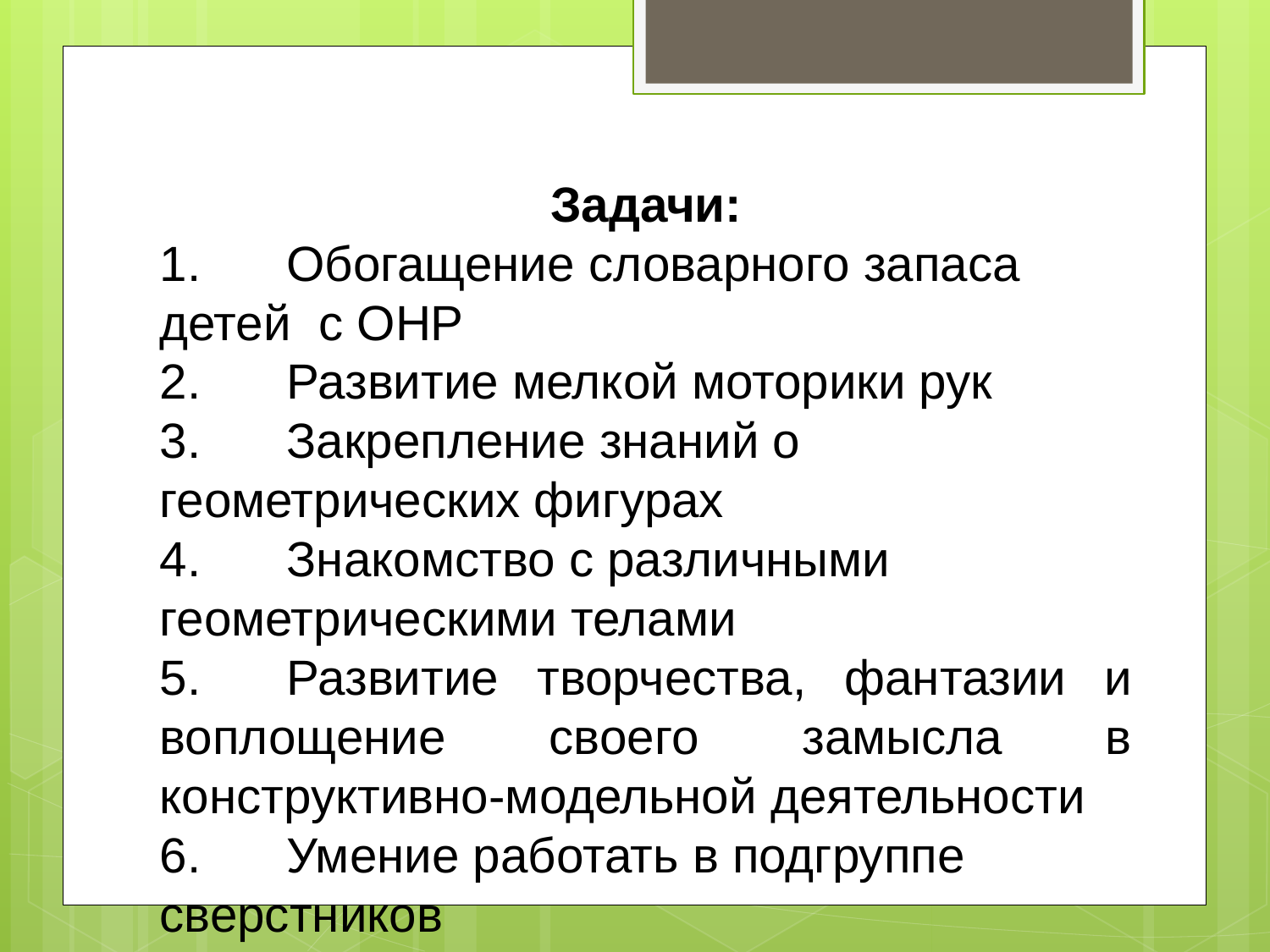

Задачи:
1.	Обогащение словарного запаса детей  с ОНР
2.	Развитие мелкой моторики рук
3.	Закрепление знаний о геометрических фигурах
4.	Знакомство с различными геометрическими телами
5.	Развитие творчества, фантазии и воплощение своего замысла в конструктивно-модельной деятельности
6.	Умение работать в подгруппе сверстников